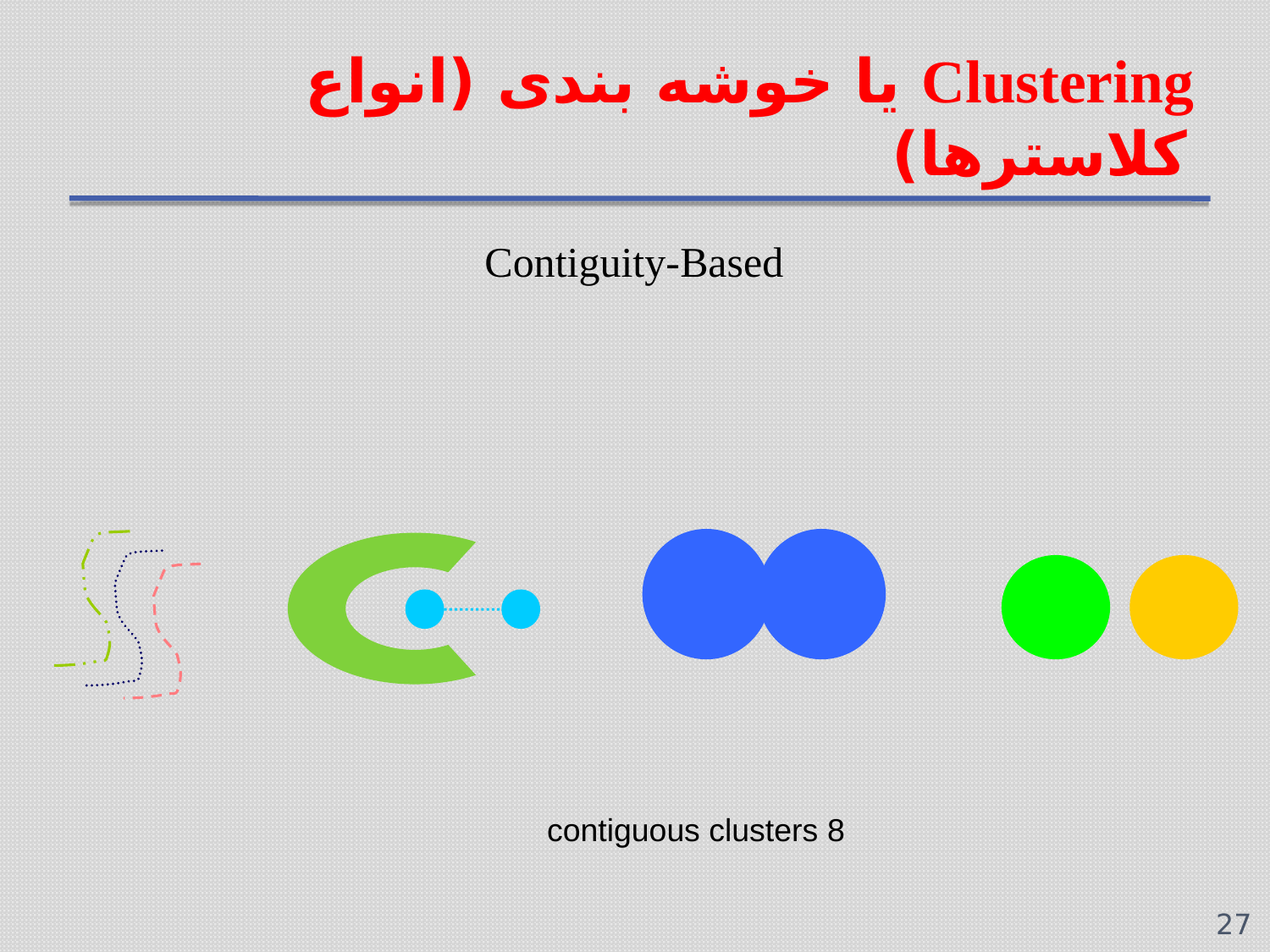

# Clustering یا خوشه بندی (انواع کلاسترها)
Contiguity-Based

8 contiguous clusters
27